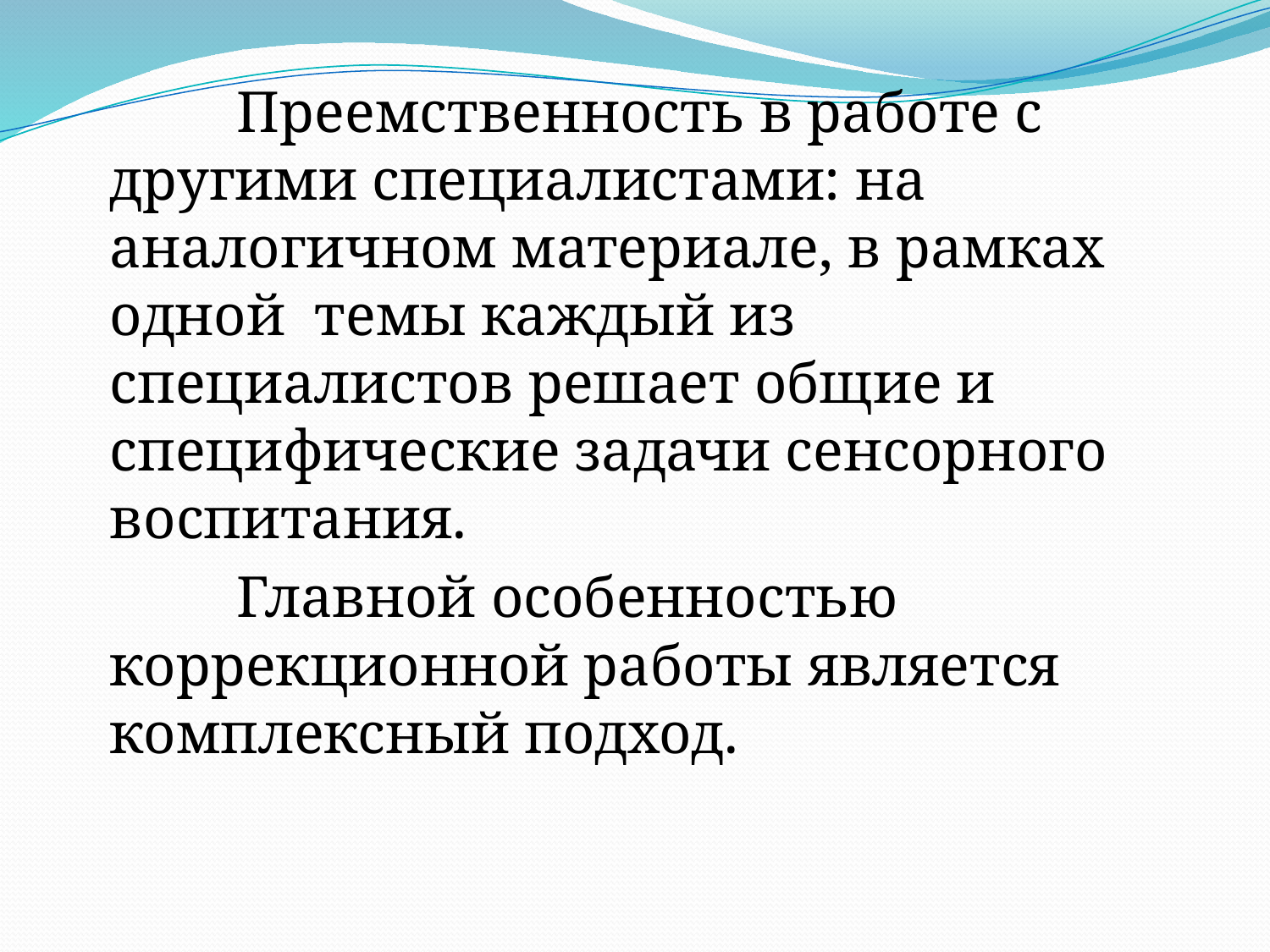

Преемственность в работе с  другими специалистами: на аналогичном материале, в рамках одной  темы каждый из специалистов решает общие и специфические задачи сенсорного воспитания.
		Главной особенностью коррекционной работы является комплексный подход.